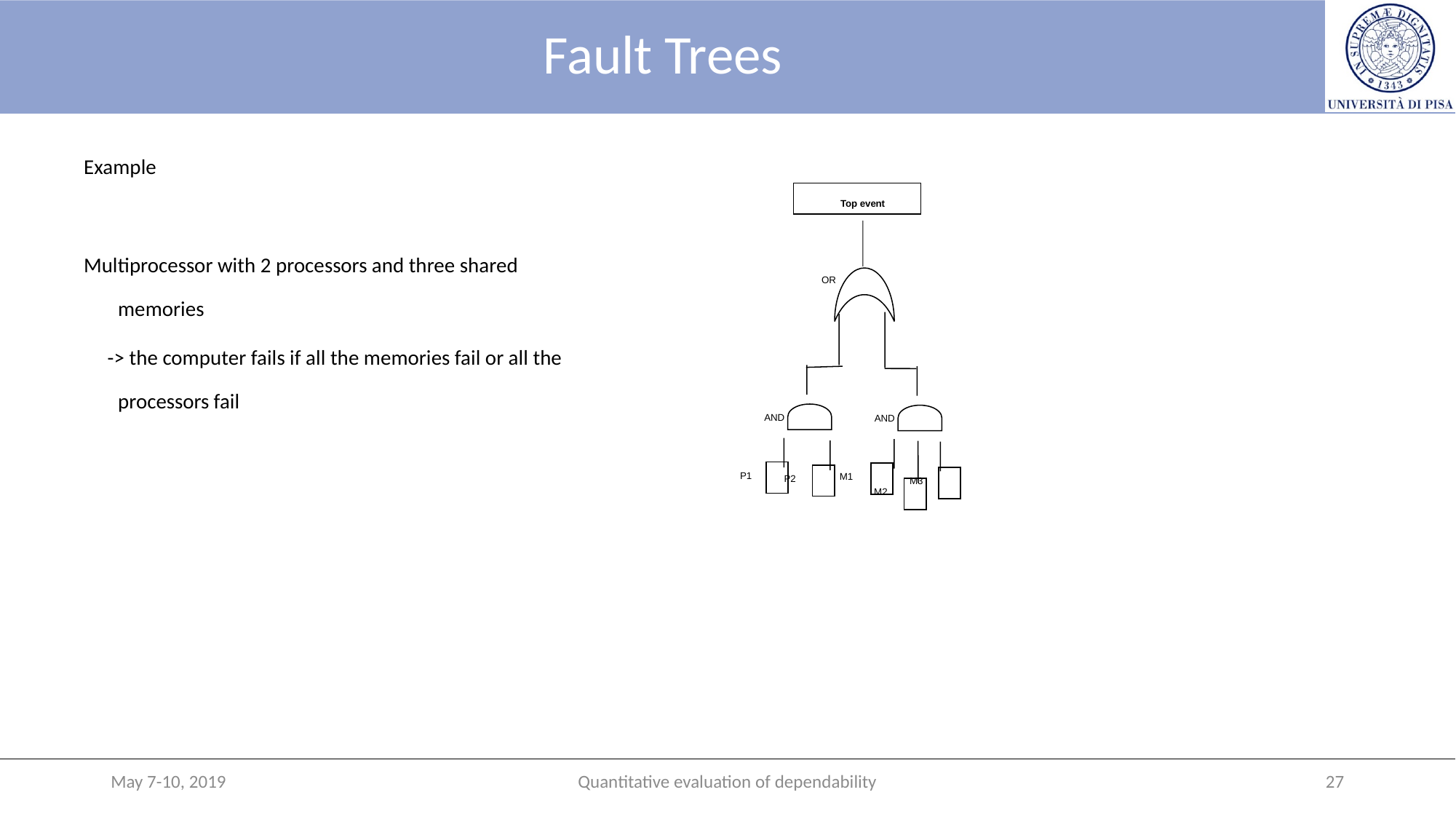

# Fault Trees
Example

Multiprocessor with 2 processors and three shared memories
     -> the computer fails if all the memories fail or all the processors fail

Top event

OR

  AND

  AND

P1

M1

P2

M3

M2

May 7-10, 2019
Quantitative evaluation of dependability
27